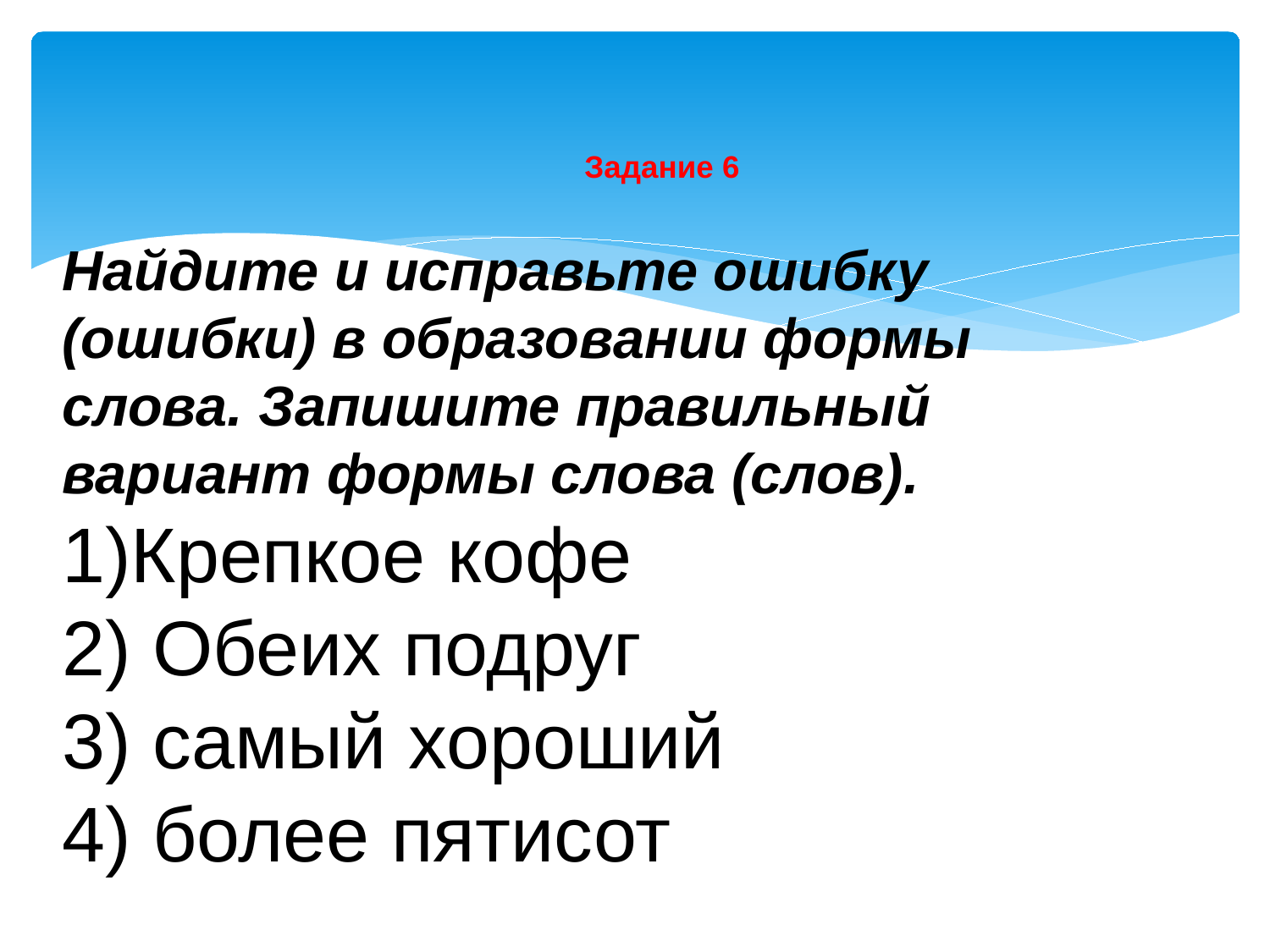

# Задание 6
Найдите и исправьте ошибку (ошибки) в образовании формы слова. Запишите правильный вариант формы слова (слов).
1)Крепкое кофе
2) Обеих подруг
3) самый хороший
4) более пятисот